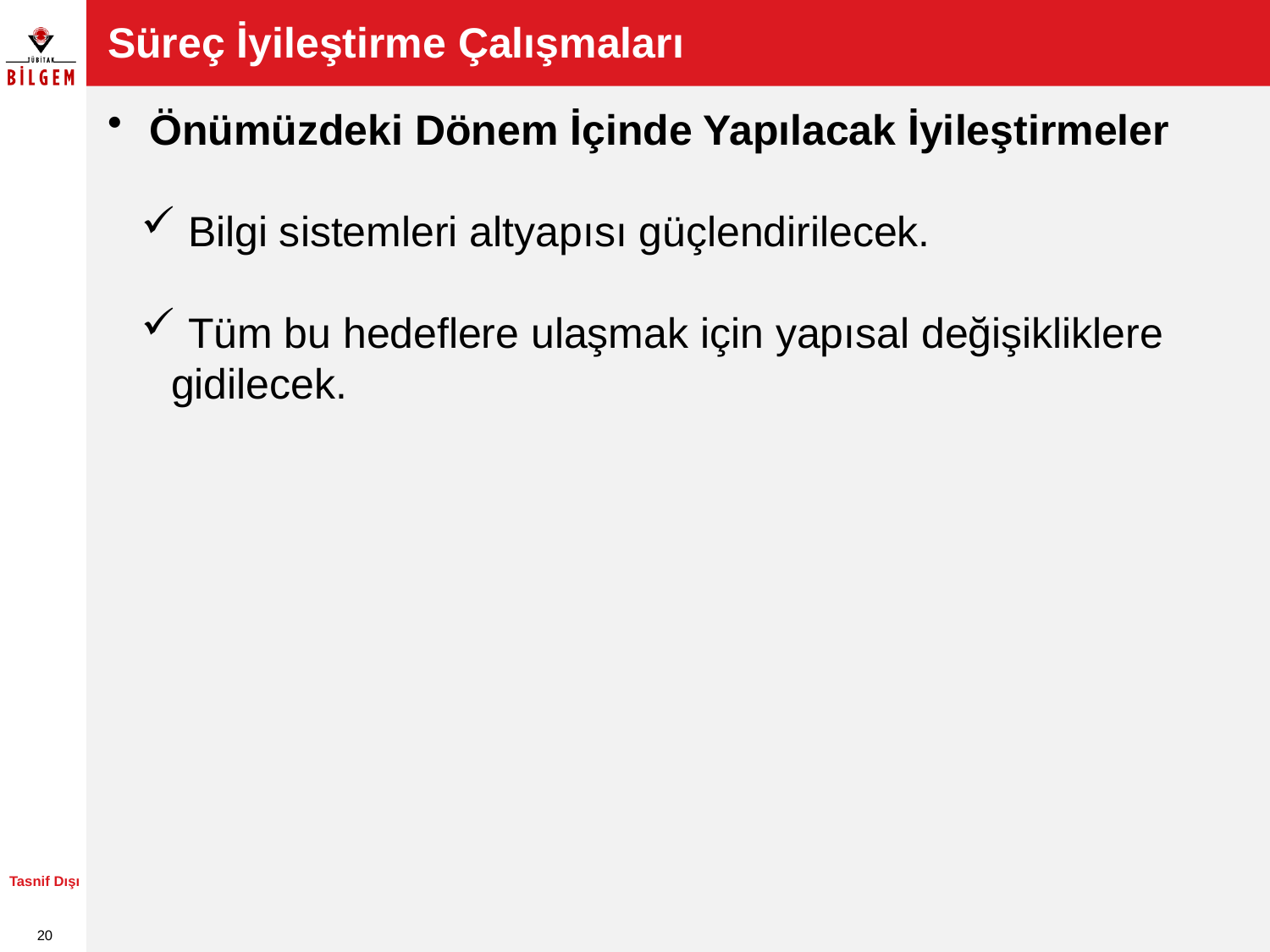

# Süreç İyileştirme Çalışmaları
 Önümüzdeki Dönem İçinde Yapılacak İyileştirmeler

 Bilgi sistemleri altyapısı güçlendirilecek.

 Tüm bu hedeflere ulaşmak için yapısal değişikliklere gidilecek.
Tasnif Dışı
20